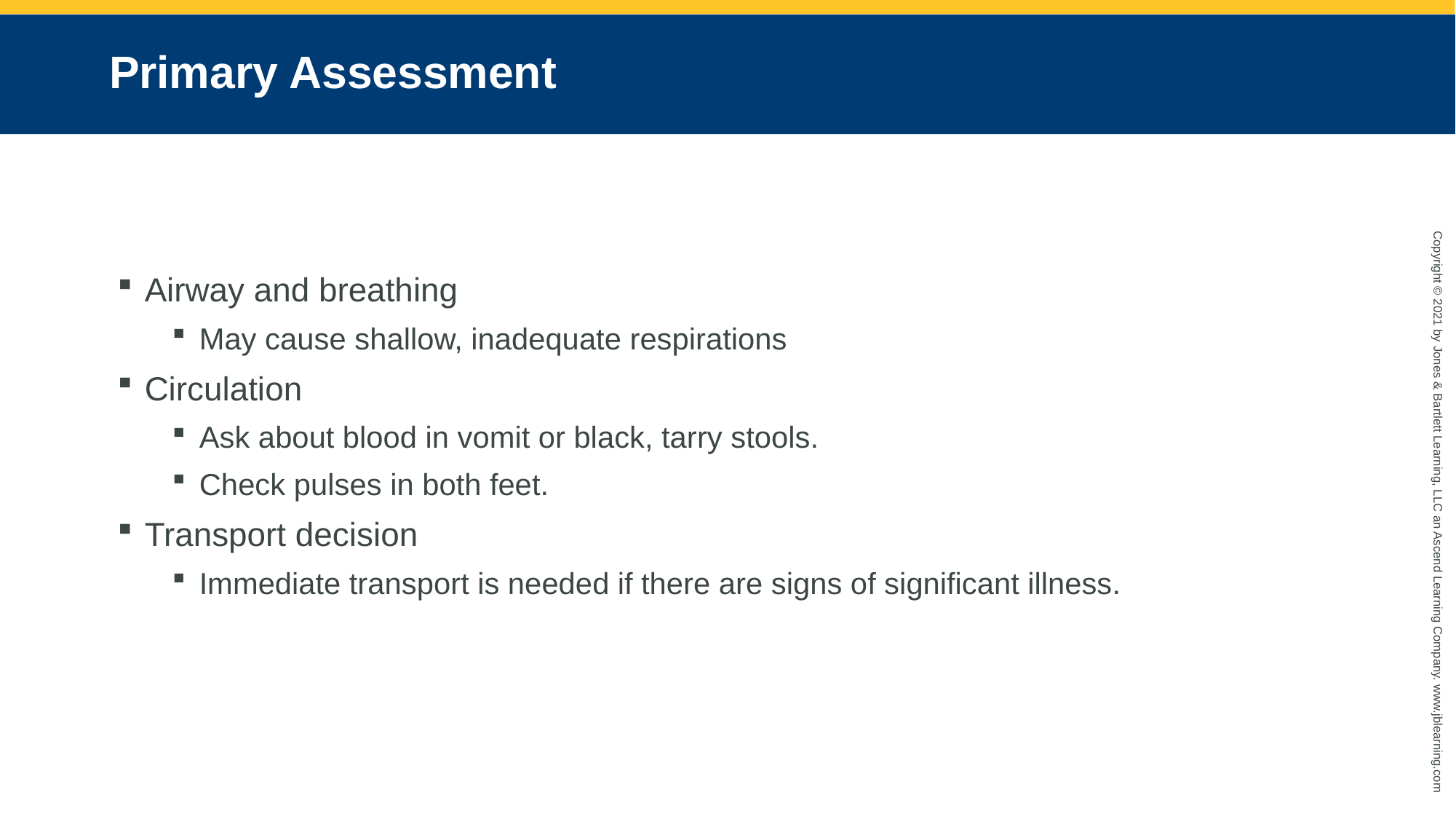

# Primary Assessment
Airway and breathing
May cause shallow, inadequate respirations
Circulation
Ask about blood in vomit or black, tarry stools.
Check pulses in both feet.
Transport decision
Immediate transport is needed if there are signs of significant illness.